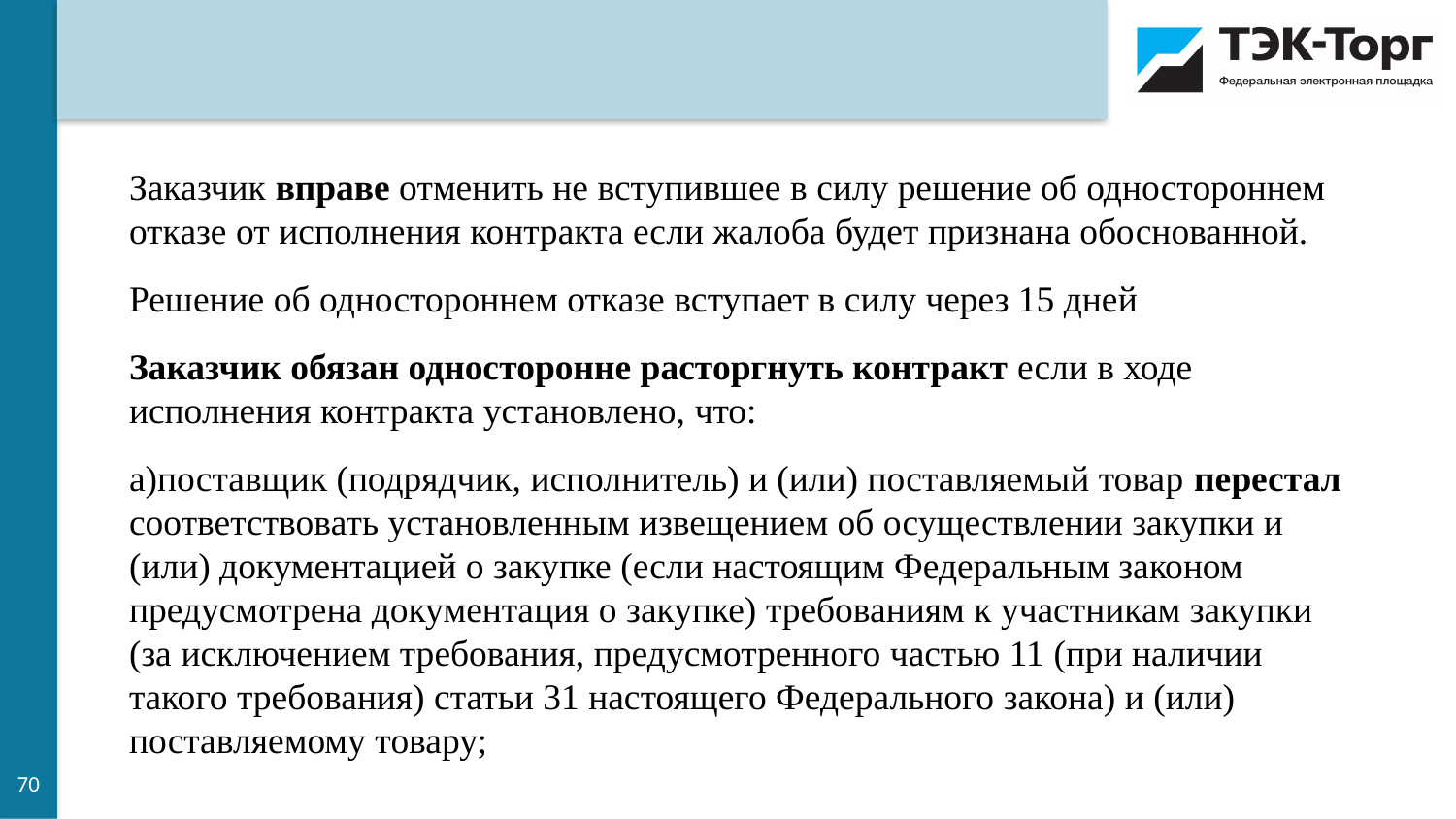

Заказчик вправе отменить не вступившее в силу решение об одностороннем отказе от исполнения контракта если жалоба будет признана обоснованной.
Решение об одностороннем отказе вступает в силу через 15 дней
Заказчик обязан односторонне расторгнуть контракт если в ходе исполнения контракта установлено, что:
а)поставщик (подрядчик, исполнитель) и (или) поставляемый товар перестал соответствовать установленным извещением об осуществлении закупки и (или) документацией о закупке (если настоящим Федеральным законом предусмотрена документация о закупке) требованиям к участникам закупки (за исключением требования, предусмотренного частью 11 (при наличии такого требования) статьи 31 настоящего Федерального закона) и (или) поставляемому товару;
70